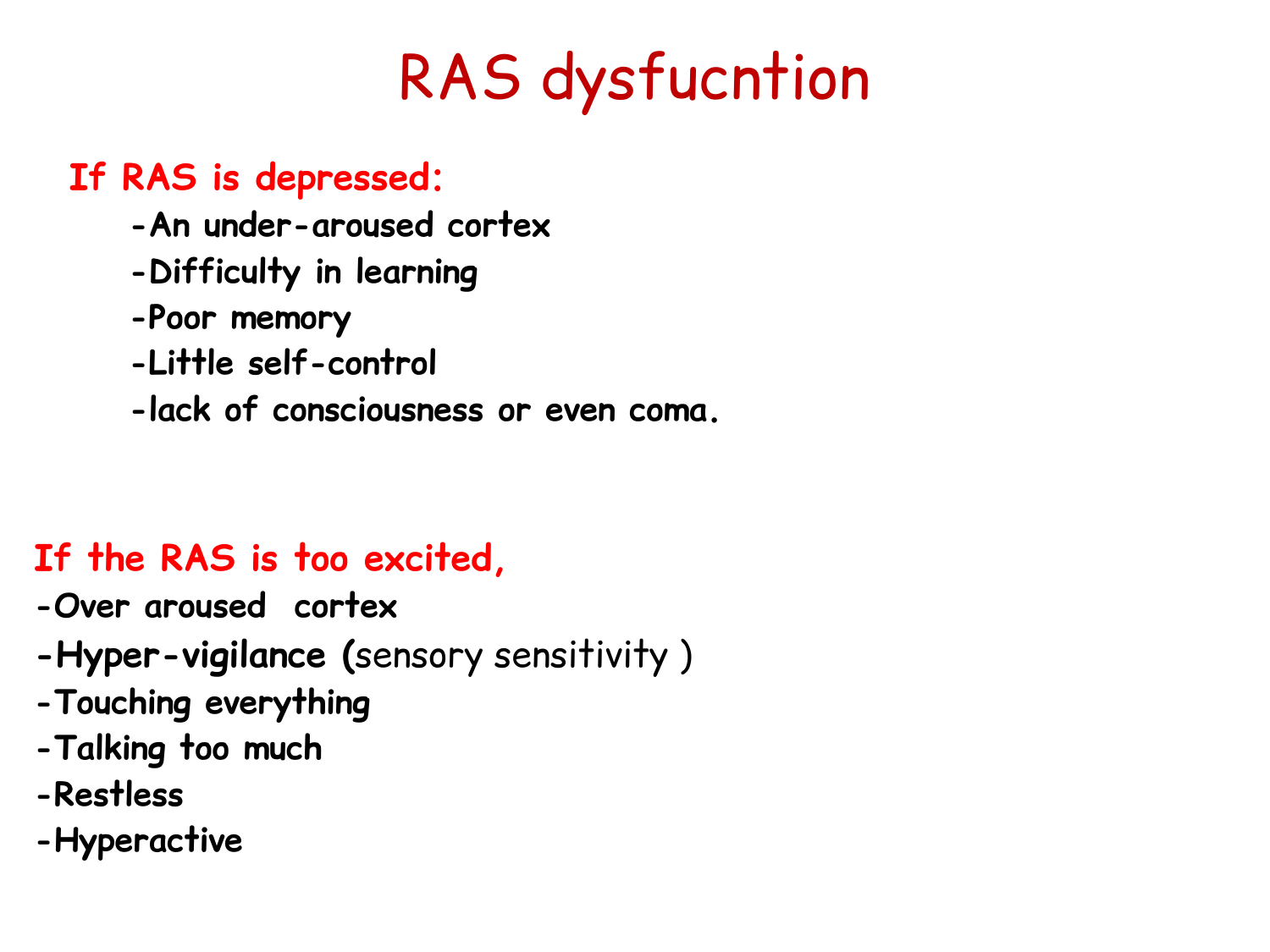

# RAS dysfucntion
	If RAS is depressed:
	-An under-aroused cortex
	-Difficulty in learning
	-Poor memory
	-Little self-control
	-lack of consciousness or even coma.

If the RAS is too excited,
-Over aroused  cortex
-Hyper-vigilance (sensory sensitivity )
-Touching everything
-Talking too much
-Restless
-Hyperactive